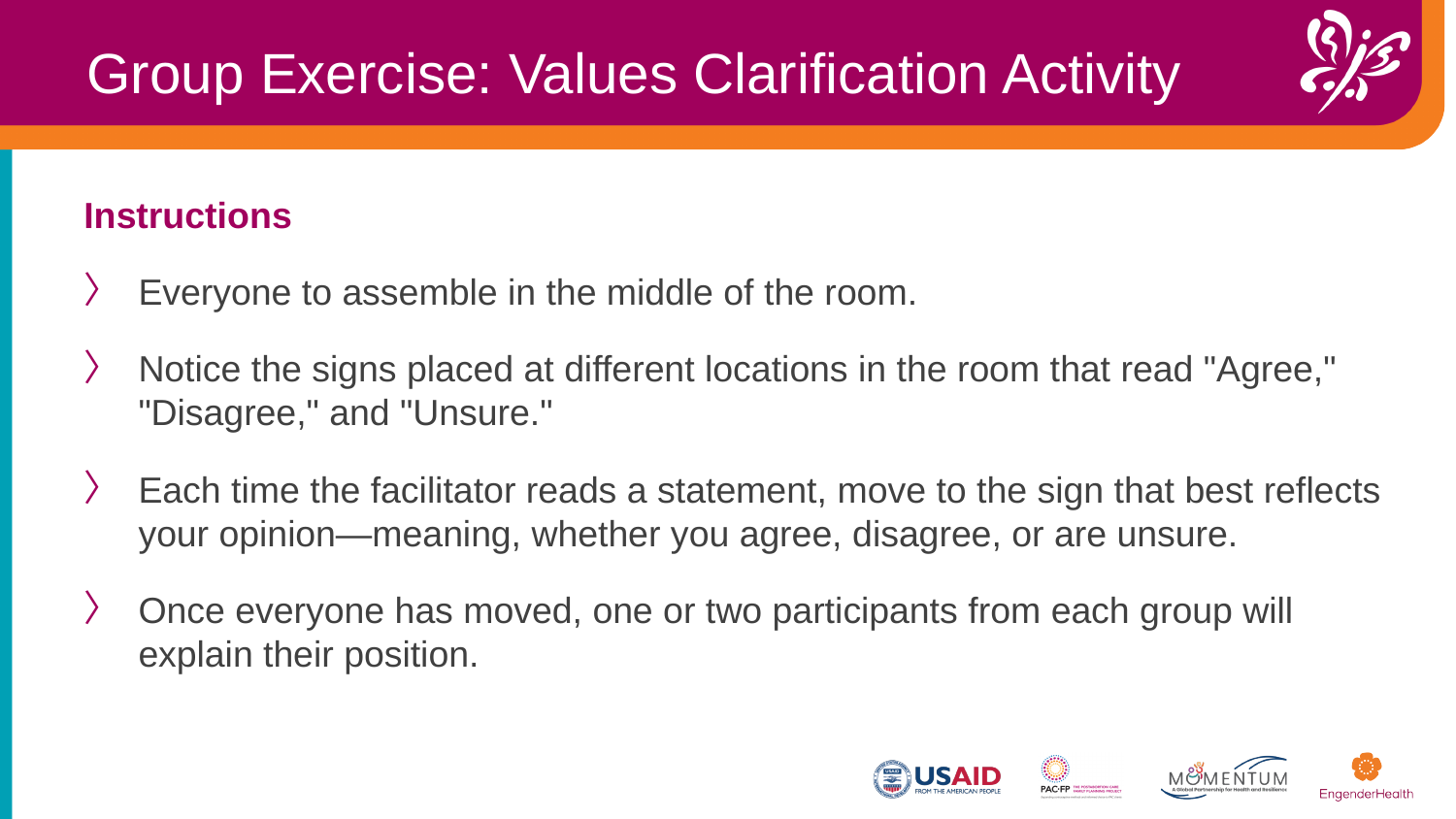

Group Exercise: Values Clarification Activity
Instructions
Everyone to assemble in the middle of the room.​
Notice the signs placed at different locations in the room that read "Agree," "Disagree," and "Unsure."​
Each time the facilitator reads a statement, move to the sign that best reflects your opinion—meaning, whether you agree, disagree, or are unsure.
Once everyone has moved, one or two participants from each group will explain their position.​